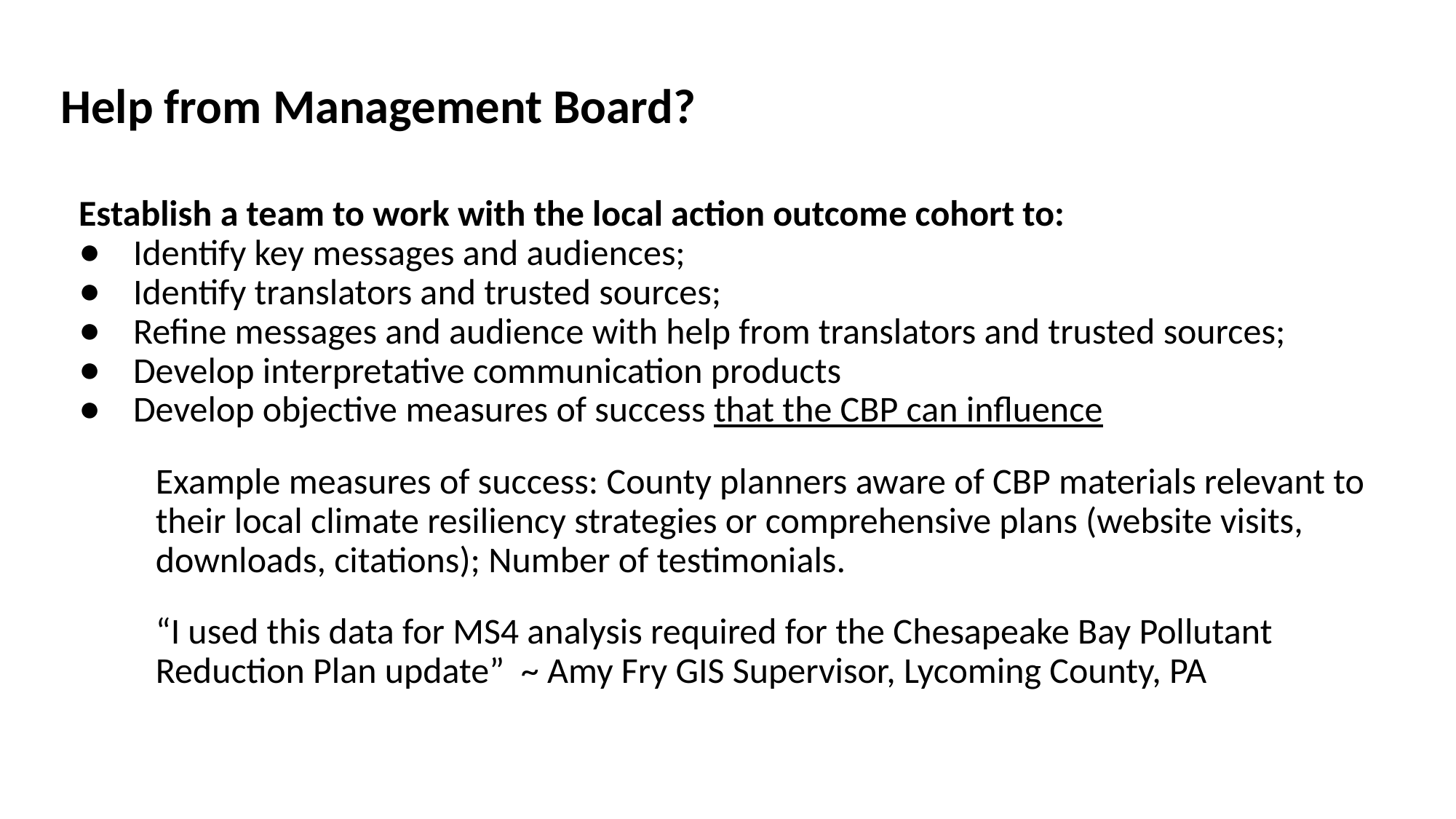

# Help from Management Board?
Establish a team to work with the local action outcome cohort to:
Identify key messages and audiences;
Identify translators and trusted sources;
Refine messages and audience with help from translators and trusted sources;
Develop interpretative communication products
Develop objective measures of success that the CBP can influence
Example measures of success: County planners aware of CBP materials relevant to their local climate resiliency strategies or comprehensive plans (website visits, downloads, citations); Number of testimonials.
“I used this data for MS4 analysis required for the Chesapeake Bay Pollutant Reduction Plan update”  ~ Amy Fry GIS Supervisor, Lycoming County, PA